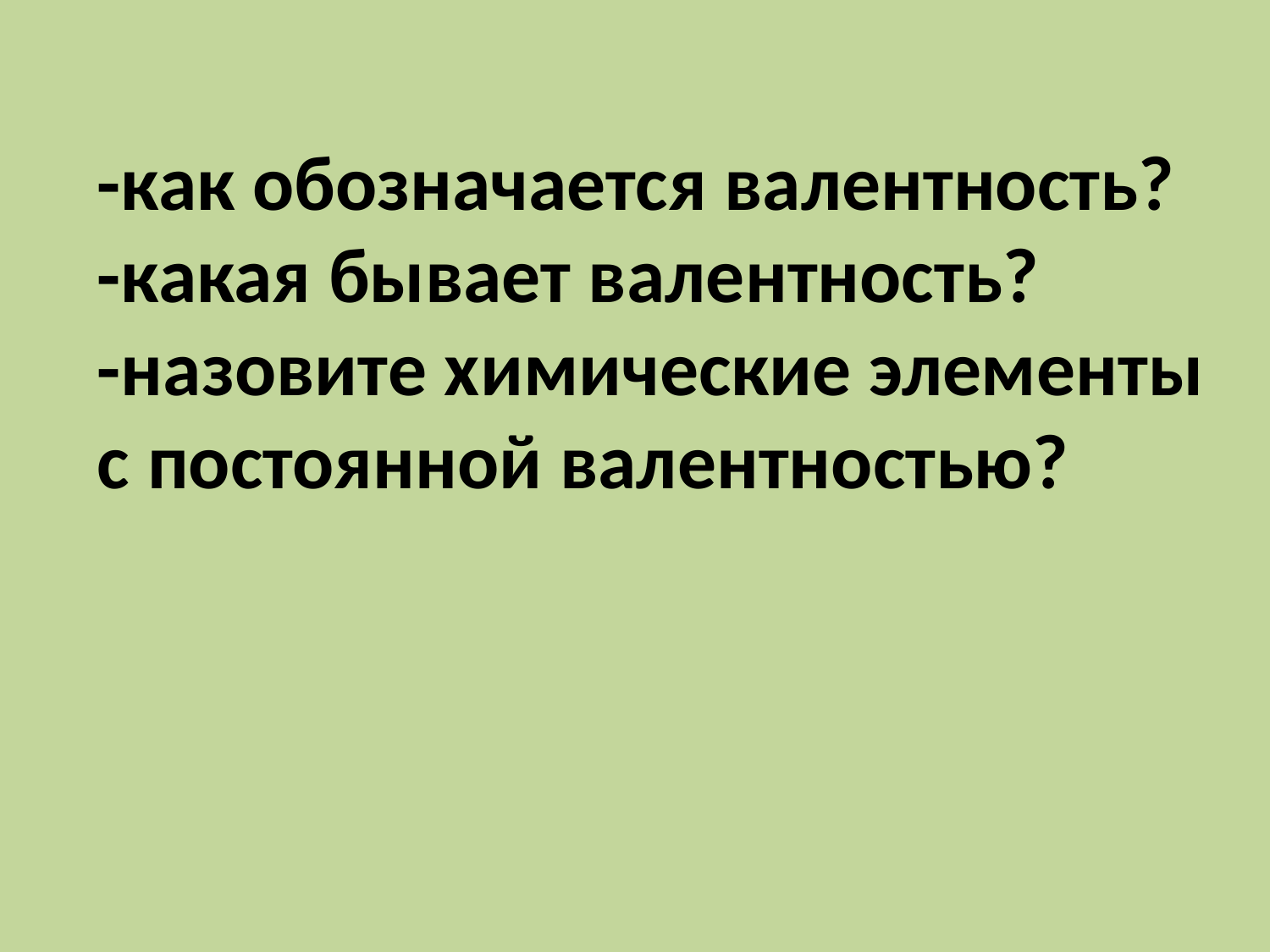

-как обозначается валентность?
-какая бывает валентность?
-назовите химические элементы с постоянной валентностью?